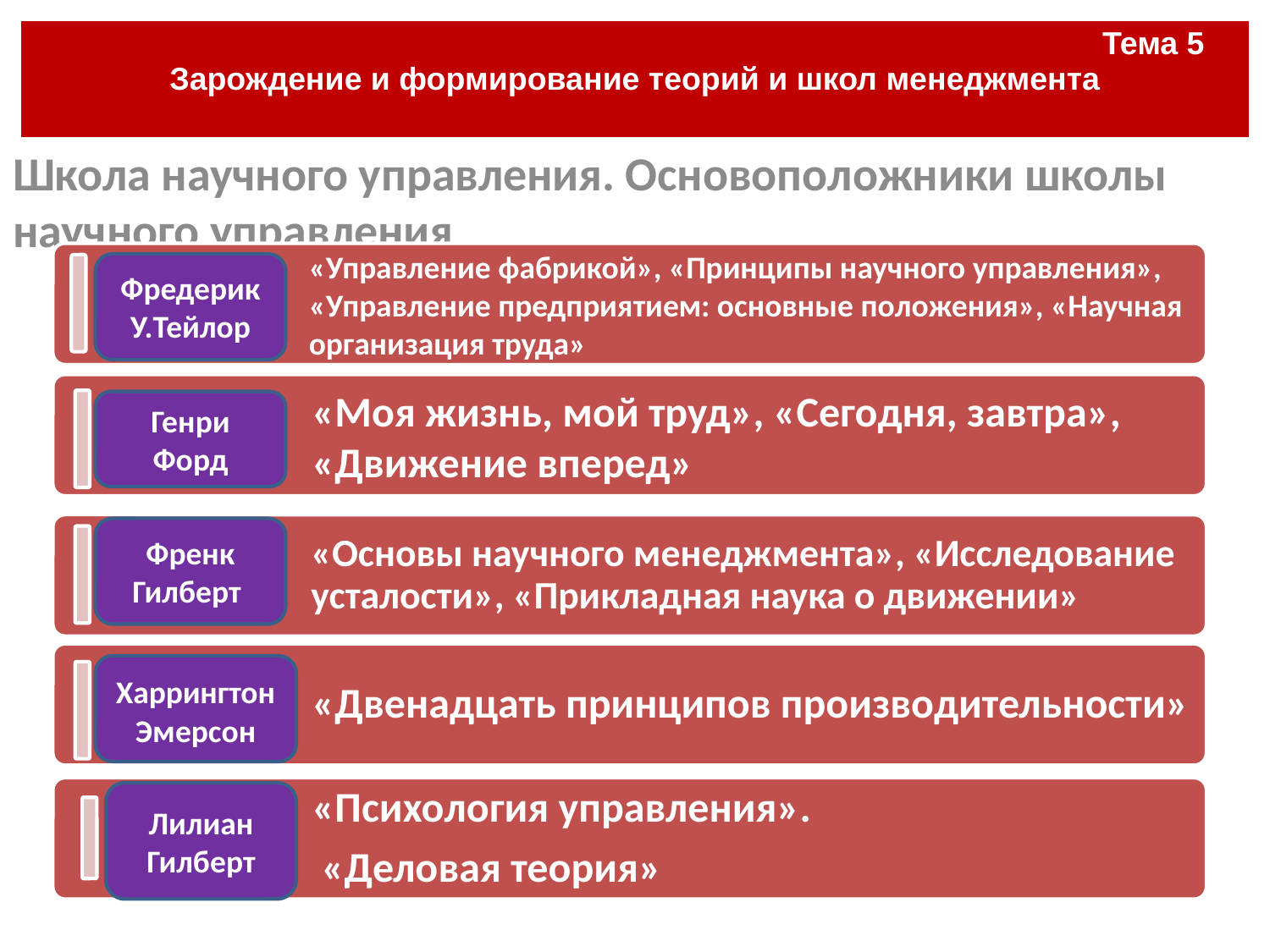

| Тема 5 Зарождение и формирование теорий и школ менеджмента |
| --- |
#
Школа научного управления. Основоположники школы научного управления
«Управление фабрикой», «Принципы научного управления», «Управление предприятием: основные положения», «Научная организация труда»
«Моя жизнь, мой труд», «Сегодня, завтра»,
«Движение вперед»
«Основы научного менеджмента», «Исследование усталости», «Прикладная наука о движении»
«Двенадцать принципов производительности»
«Психология управления».
 «Деловая теория»
Фредерик У.Тейлор
Генри Форд
Френк
Гилберт

Харрингтон Эмерсон
Лилиан Гилберт